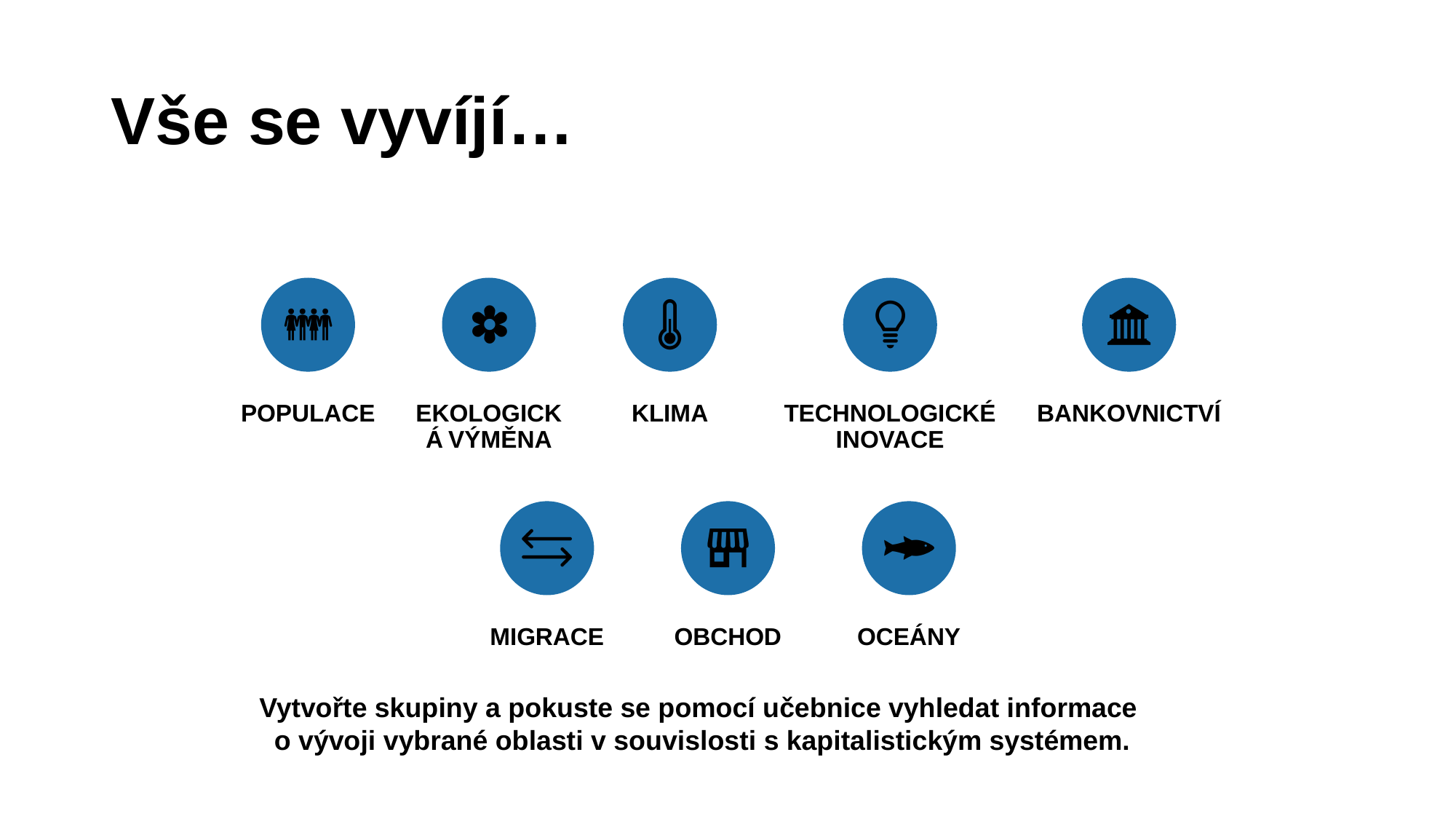

# Vše se vyvíjí…
Populace
Ekologická výměna
Klima
Technologické inovace
Bankovnictví
Migrace
Obchod
Oceány
Vytvořte skupiny a pokuste se pomocí učebnice vyhledat informace
o vývoji vybrané oblasti v souvislosti s kapitalistickým systémem.